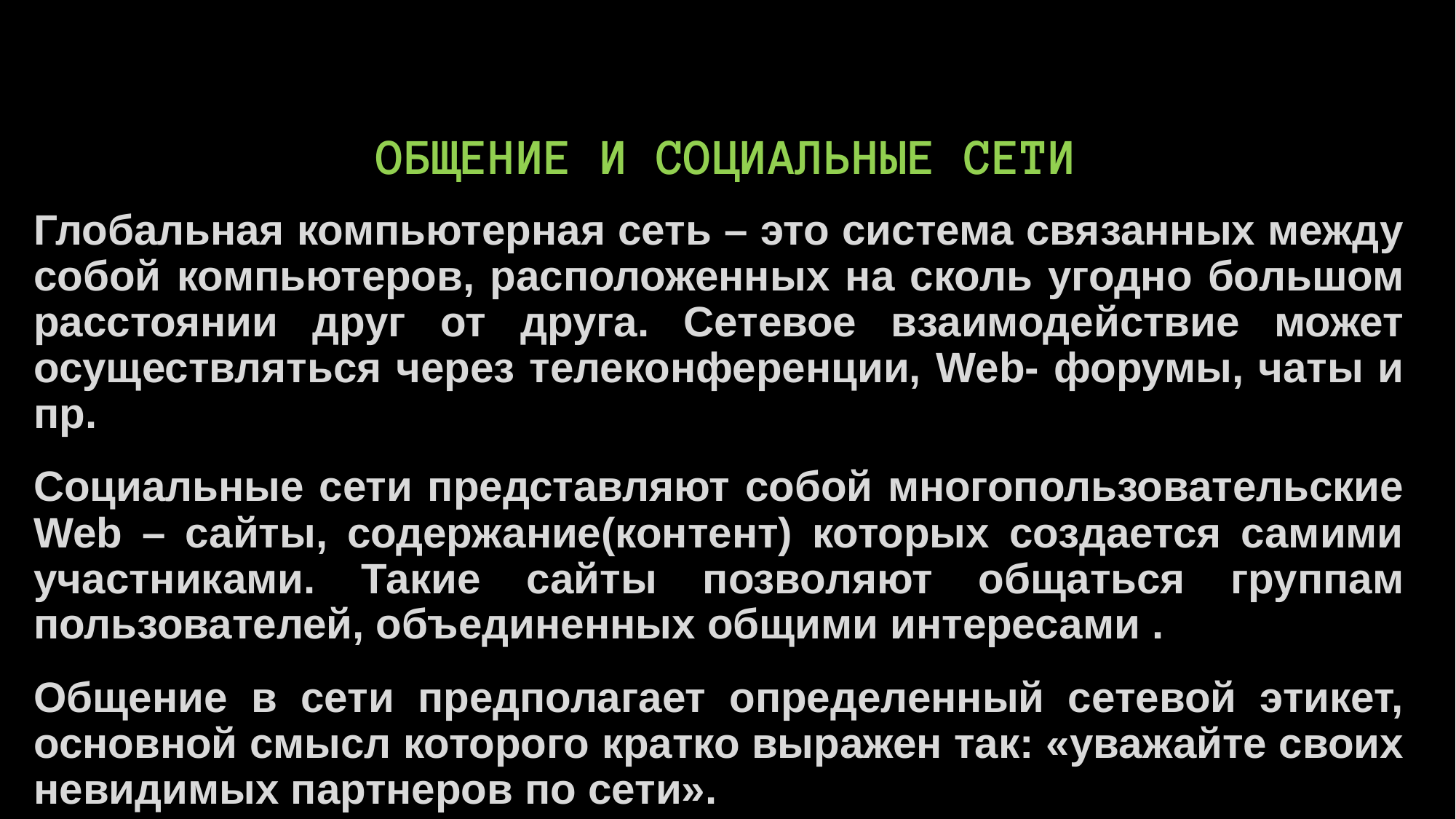

# ОБЩЕНИЕ И СОЦИАЛЬНЫЕ СЕТИ
Глобальная компьютерная сеть – это система связанных между собой компьютеров, расположенных на сколь угодно большом расстоянии друг от друга. Сетевое взаимодействие может осуществляться через телеконференции, Web- форумы, чаты и пр.
Социальные сети представляют собой многопользовательские Web – сайты, содержание(контент) которых создается самими участниками. Такие сайты позволяют общаться группам пользователей, объединенных общими интересами .
Общение в сети предполагает определенный сетевой этикет, основной смысл которого кратко выражен так: «уважайте своих невидимых партнеров по сети».